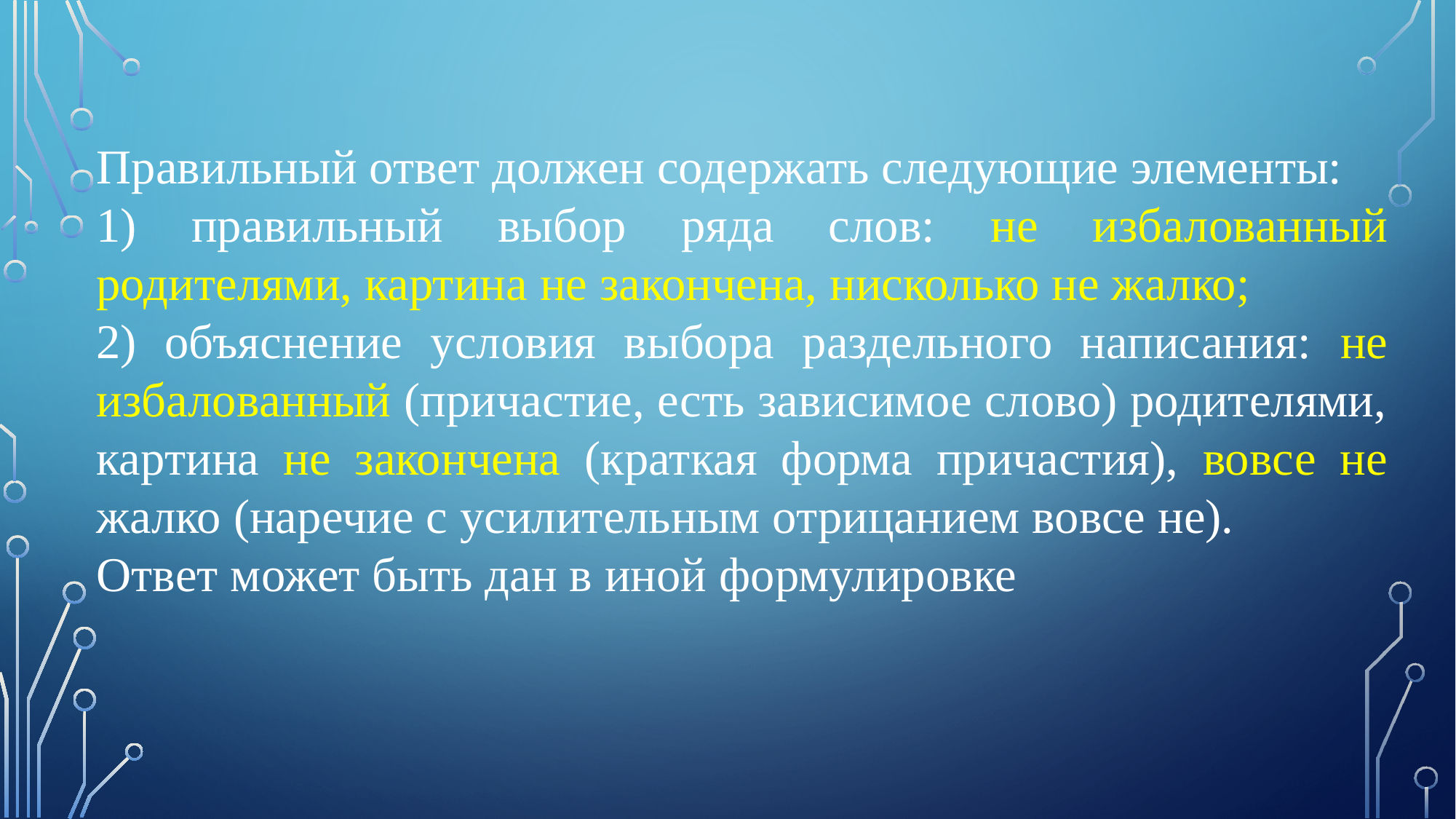

Правильный ответ должен содержать следующие элементы:
1) правильный выбор ряда слов: не избалованный родителями, картина не закончена, нисколько не жалко;
2) объяснение условия выбора раздельного написания: не избалованный (причастие, есть зависимое слово) родителями, картина не закончена (краткая форма причастия), вовсе не жалко (наречие с усилительным отрицанием вовсе не).
Ответ может быть дан в иной формулировке